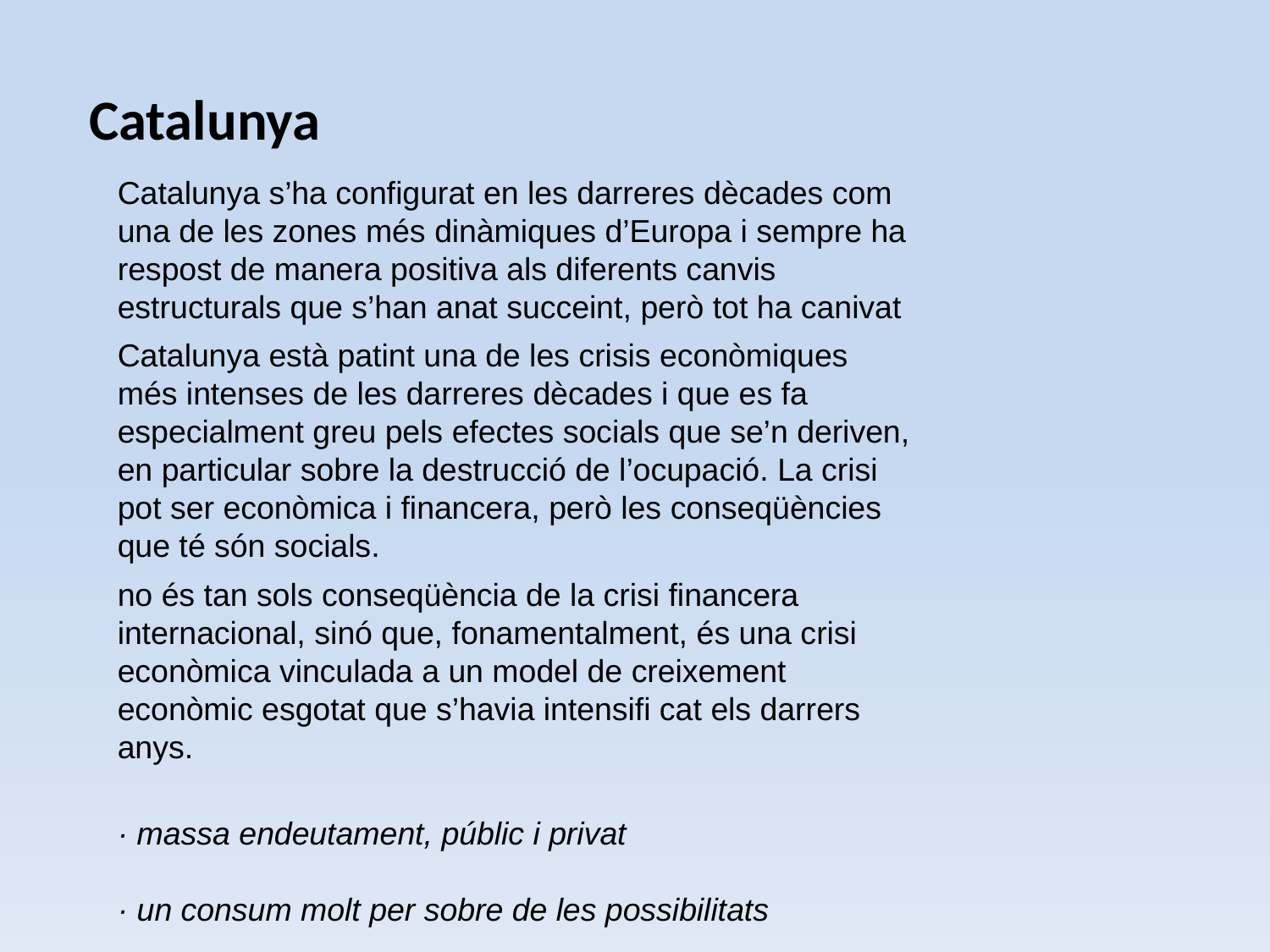

# Catalunya
Catalunya s’ha configurat en les darreres dècades com una de les zones més dinàmiques d’Europa i sempre ha respost de manera positiva als diferents canvis estructurals que s’han anat succeint, però tot ha canivat
Catalunya està patint una de les crisis econòmiques més intenses de les darreres dècades i que es fa especialment greu pels efectes socials que se’n deriven, en particular sobre la destrucció de l’ocupació. La crisi pot ser econòmica i financera, però les conseqüències que té són socials.
no és tan sols conseqüència de la crisi financera internacional, sinó que, fonamentalment, és una crisi econòmica vinculada a un model de creixement econòmic esgotat que s’havia intensifi cat els darrers anys.

· massa endeutament, públic i privat
· un consum molt per sobre de les possibilitats
· massa presència de la construcció
· creació de molta ocupació però de baix valor afegit i immigrant
·molt pes de les importacions que feien créixer el dèfi cit exterior
· una baixa productivitat